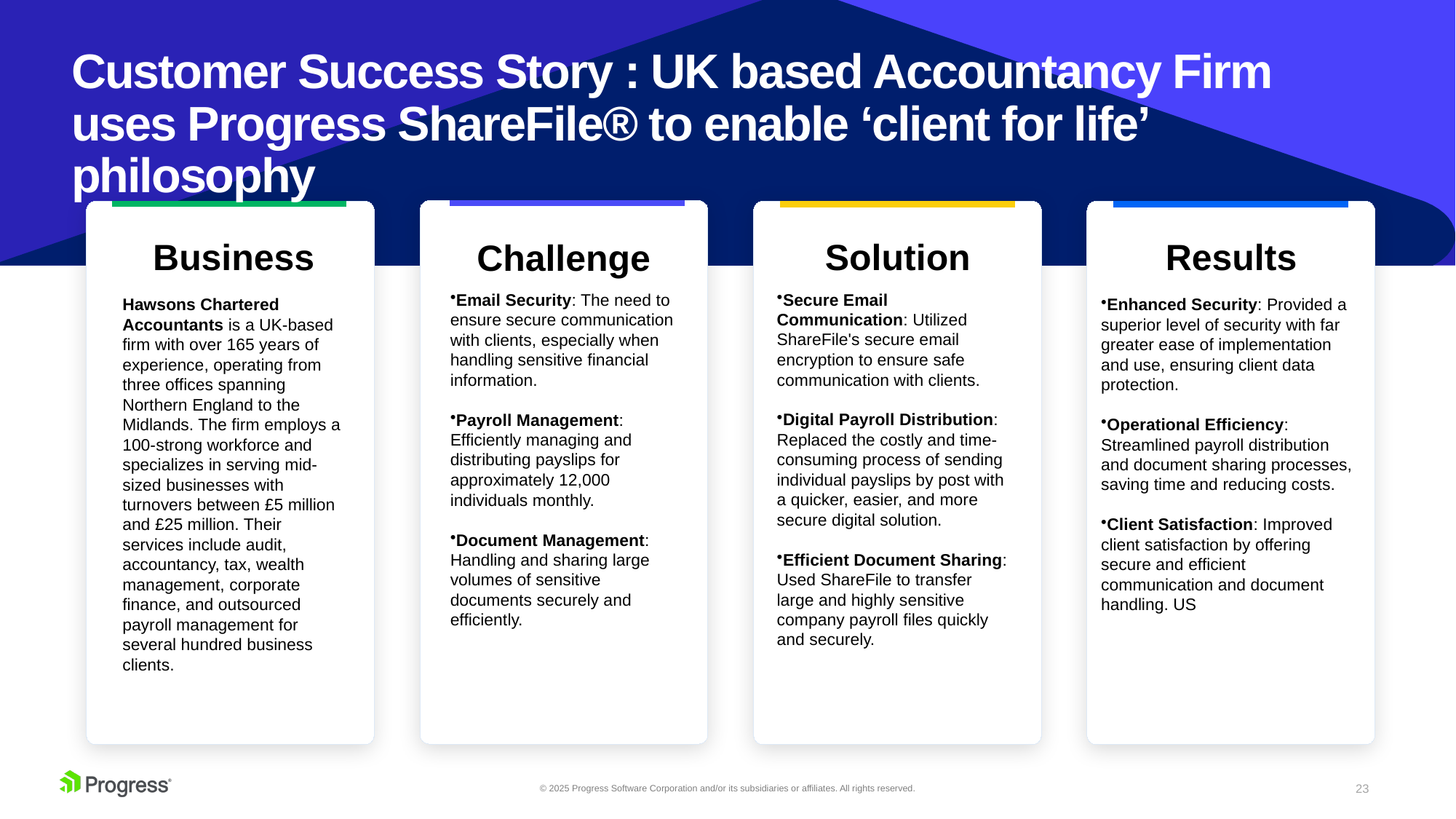

# Customer Success Story : UK based Accountancy Firm uses Progress ShareFile® to enable ‘client for life’ philosophy

Challenge
ÇÇ
Business

Solution

Results
Secure Email Communication: Utilized ShareFile's secure email encryption to ensure safe communication with clients.

Digital Payroll Distribution: Replaced the costly and time-consuming process of sending individual payslips by post with a quicker, easier, and more secure digital solution.

Efficient Document Sharing: Used ShareFile to transfer large and highly sensitive company payroll files quickly and securely.
Email Security: The need to ensure secure communication with clients, especially when handling sensitive financial information.

Payroll Management: Efficiently managing and distributing payslips for approximately 12,000 individuals monthly.

Document Management: Handling and sharing large volumes of sensitive documents securely and efficiently.
Enhanced Security: Provided a superior level of security with far greater ease of implementation and use, ensuring client data protection.

Operational Efficiency: Streamlined payroll distribution and document sharing processes, saving time and reducing costs.

Client Satisfaction: Improved client satisfaction by offering secure and efficient communication and document handling. US
Hawsons Chartered Accountants is a UK-based firm with over 165 years of experience, operating from three offices spanning Northern England to the Midlands. The firm employs a 100-strong workforce and specializes in serving mid-sized businesses with turnovers between £5 million and £25 million. Their services include audit, accountancy, tax, wealth management, corporate finance, and outsourced payroll management for several hundred business clients.